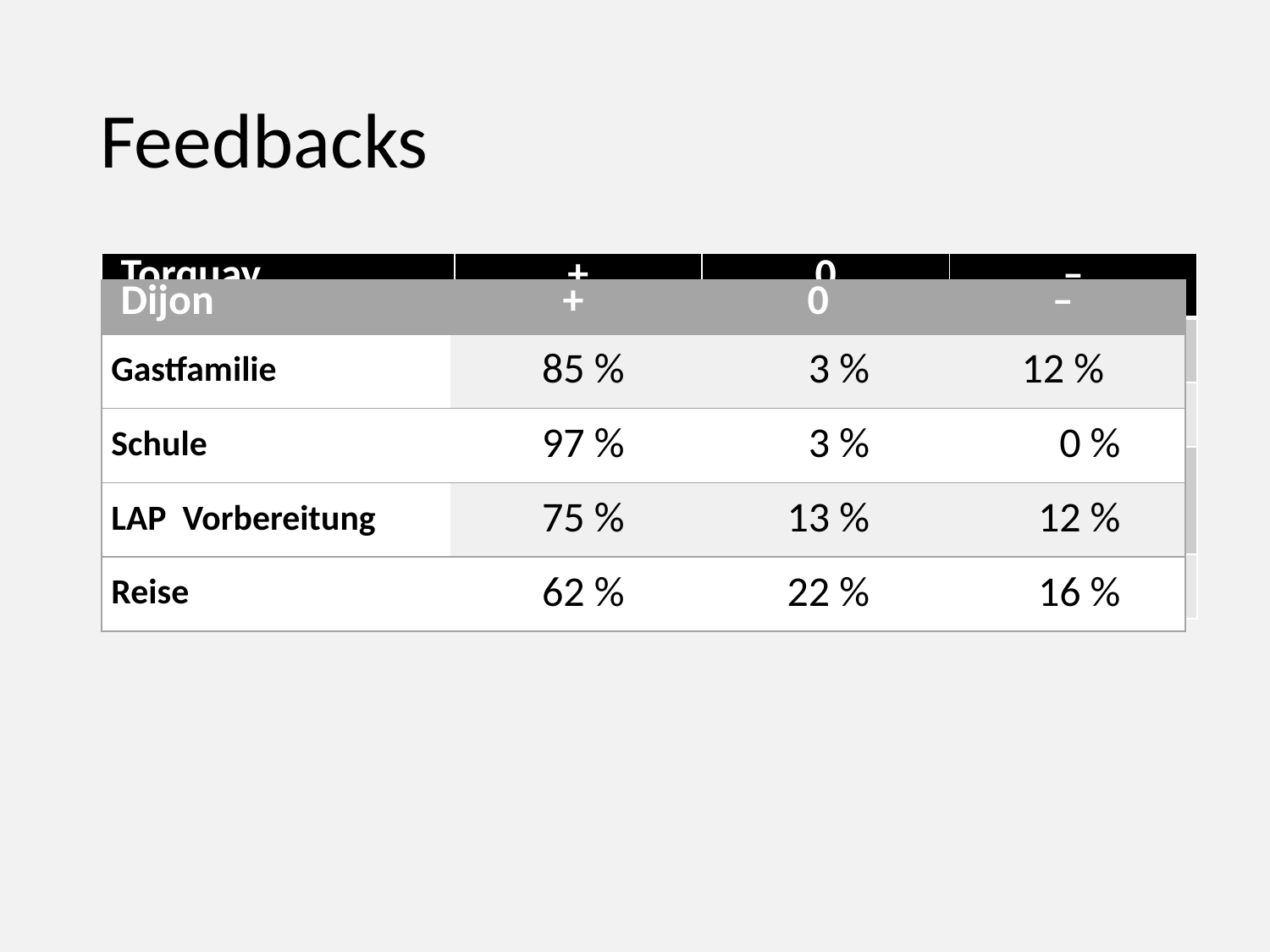

# Feedbacks
| Torquay | + | 0 | – |
| --- | --- | --- | --- |
| Gastfamilie | 80 % | 12 % | 8 % |
| Schule | 93 % | 5 % | 2 % |
| LAP Vorbereitung | 70 % | 18 % | 12 % |
| Reise | 78 % | 10 % | 12 % |
| Dijon | + | 0 | – |
| --- | --- | --- | --- |
| Gastfamilie | 85 % | 3 % | 12 % |
| Schule | 97 % | 3 % | 0 % |
| LAP Vorbereitung | 75 % | 13 % | 12 % |
| Reise | 62 % | 22 % | 16 % |